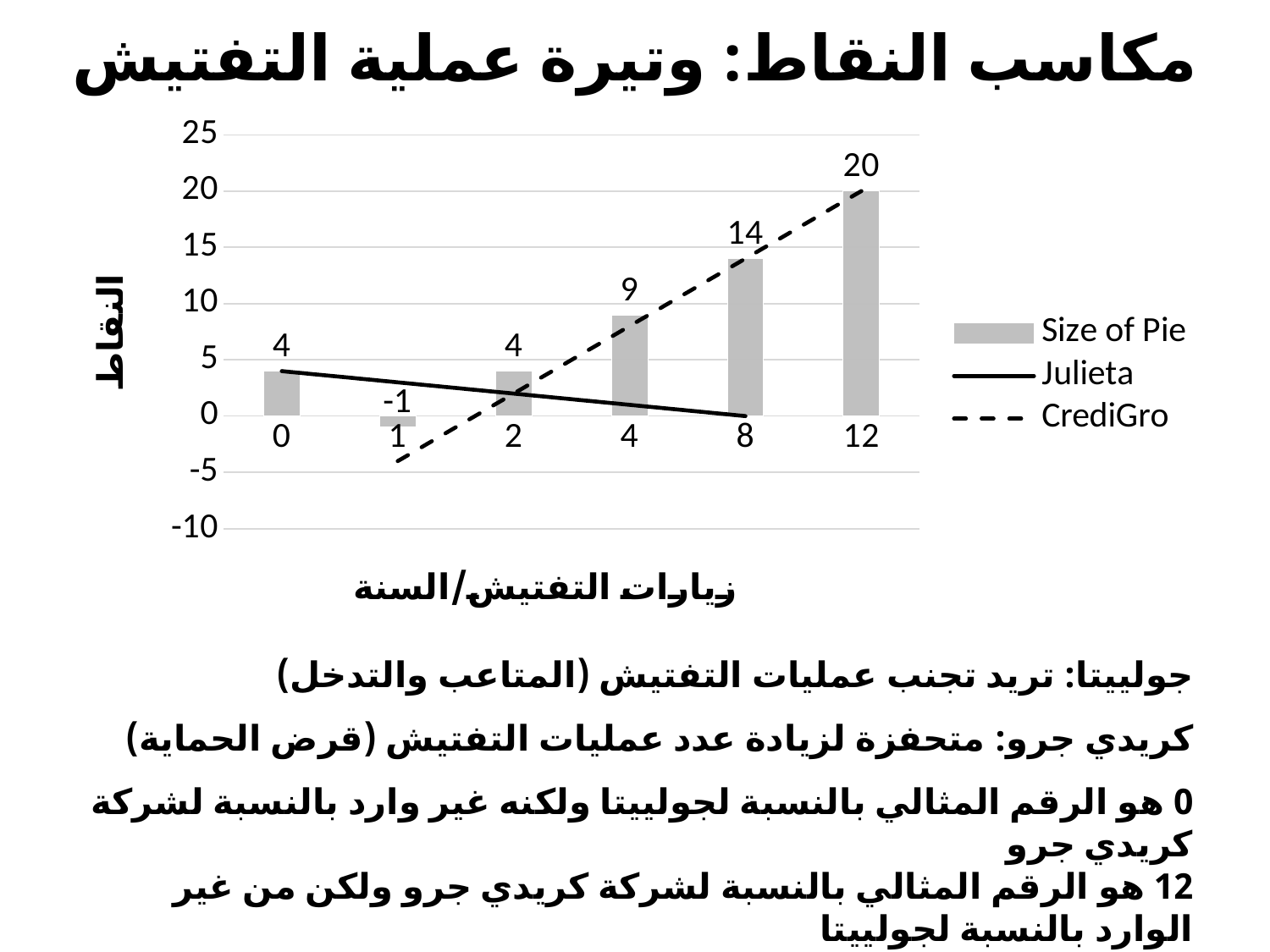

# مكاسب النقاط: وتيرة عملية التفتيش

### Chart

| Category | Size of Pie | Julieta | CrediGro |
|---|---|---|---|
| 0 | 4.0 | 4.0 | None |
| 1 | -1.0 | 3.0 | -4.0 |
| 2 | 4.0 | 2.0 | 2.0 |
| 4 | 9.0 | 1.0 | 8.0 |
| 8 | 14.0 | 0.0 | 14.0 |
| 12 | 20.0 | None | 20.0 |
جولييتا: تريد تجنب عمليات التفتيش (المتاعب والتدخل)

كريدي جرو: متحفزة لزيادة عدد عمليات التفتيش (قرض الحماية)

0 هو الرقم المثالي بالنسبة لجولييتا ولكنه غير وارد بالنسبة لشركة كريدي جرو
12 هو الرقم المثالي بالنسبة لشركة كريدي جرو ولكن من غير الوارد بالنسبة لجولييتا

حجم الغنيمة: أقصى زيادة عند 8